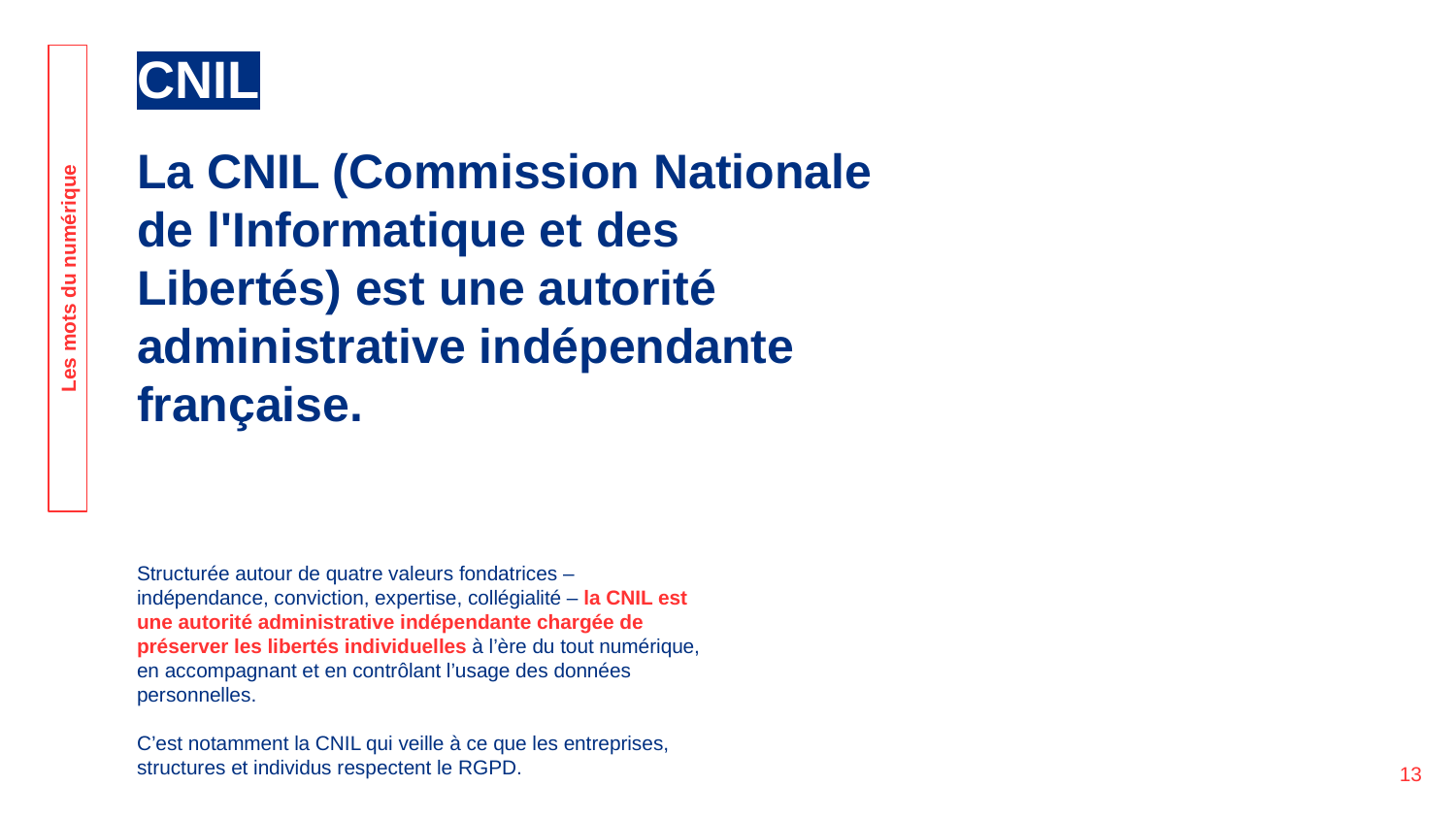

CNIL
La CNIL (Commission Nationale
de l'Informatique et des Libertés) est une autorité administrative indépendante française.
Les mots du numérique
Structurée autour de quatre valeurs fondatrices – indépendance, conviction, expertise, collégialité – la CNIL est une autorité administrative indépendante chargée de préserver les libertés individuelles à l’ère du tout numérique, en accompagnant et en contrôlant l’usage des données personnelles.

C’est notamment la CNIL qui veille à ce que les entreprises, structures et individus respectent le RGPD.
13